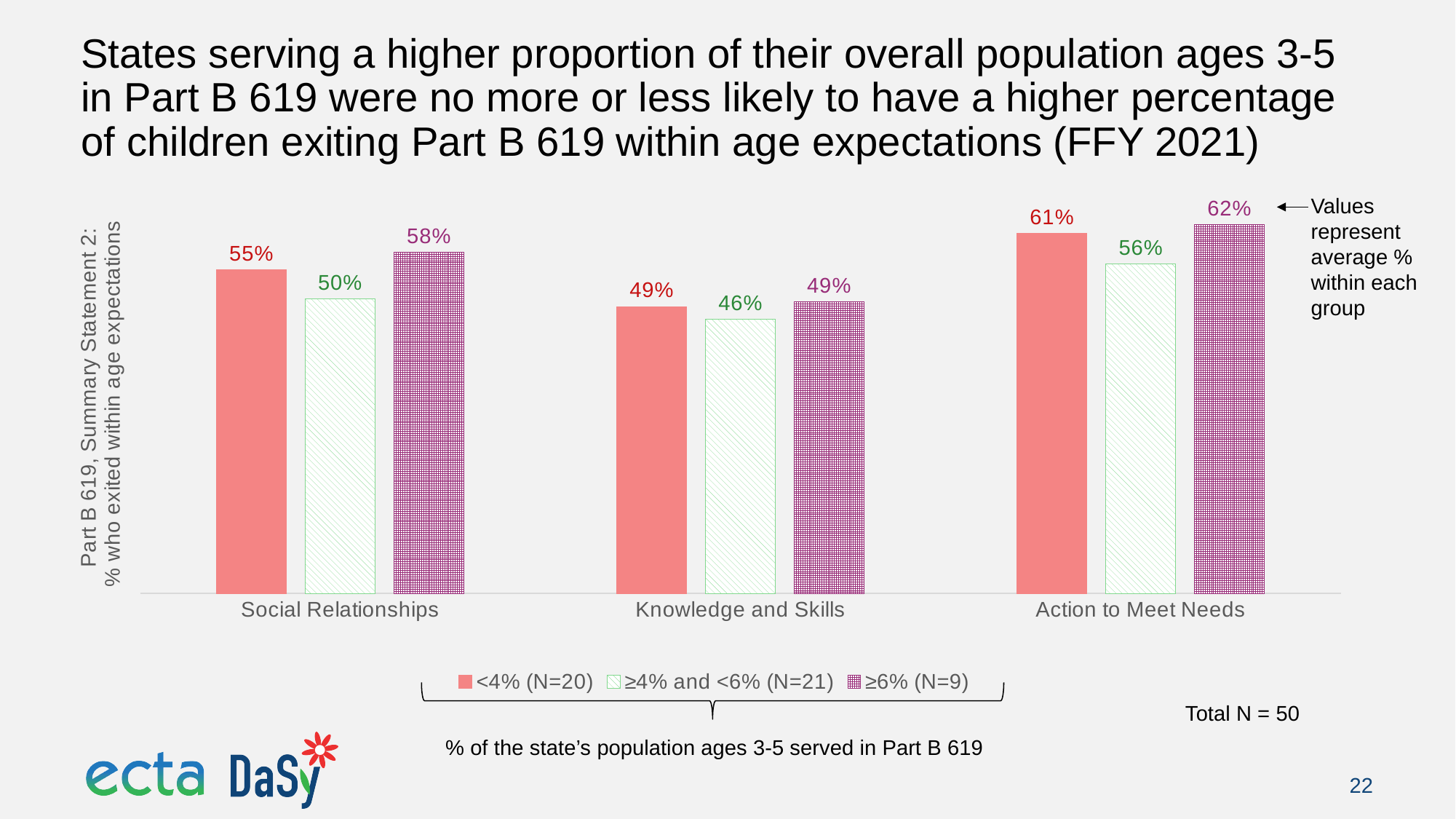

# States serving a higher proportion of their overall population ages 3-5 in Part B 619 were no more or less likely to have a higher percentage of children exiting Part B 619 within age expectations (FFY 2021)

### Chart

| Category |  |  |  |
|---|---|---|---|
| Social Relationships | 0.547714701108984 | 0.49830317155675885 | 0.5778420422722056 |
| Knowledge and Skills | 0.4856894809203857 | 0.4643579185355816 | 0.49383980284542506 |
| Action to Meet Needs | 0.6097756666455911 | 0.5574882771074965 | 0.6243562108430072 |
Values represent average % within each group

Total N = 50
% of the state’s population ages 3-5 served in Part B 619
22